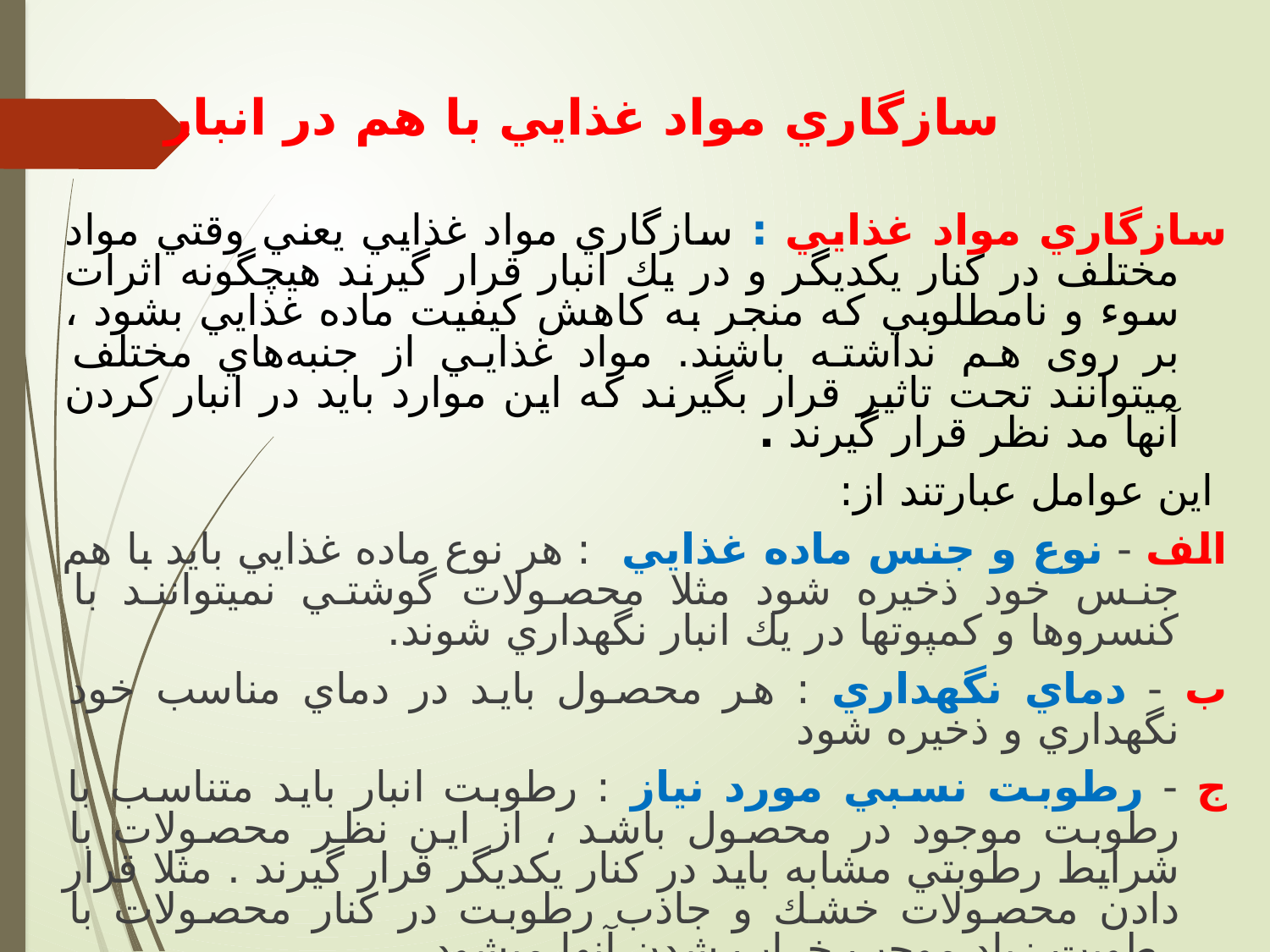

سازگاري مواد غذايي : سازگاري مواد غذايي يعني وقتي مواد مختلف در كنار يكديگر و در يك انبار قرار گيرند هيچگونه اثرات سوء و نامطلوبي كه منجر به کاهش كيفيت ماده غذايي بشود ، بر روی هم نداشته باشند. مواد غذايي از جنبه‌هاي مختلف ميتوانند تحت تاثير قرار بگيرند كه اين موارد بايد در انبار كردن آنها مد نظر قرار گيرند .
 اين عوامل عبارتند از:
الف - نوع و جنس ماده غذايي  : هر نوع ماده غذايي بايد با هم جنس خود ذخيره شود مثلا محصولات گوشتي نميتوانند با كنسروها و كمپوتها در يك انبار نگهداري شوند.
ب - دماي نگهداري : هر محصول بايد در دماي مناسب خود نگهداري و ذخيره شود
ج - رطوبت نسبي مورد نياز : رطوبت انبار بايد متناسب با رطوبت موجود در محصول باشد ، از اين نظر محصولات با شرايط رطوبتي مشابه بايد در كنار يكديگر قرار گيرند . مثلا قرار دادن محصولات خشك و جاذب رطوبت در كنار محصولات با رطوبت زياد موجب خراب شدن آنها ميشود
سازگاري مواد غذايي با هم در انبار